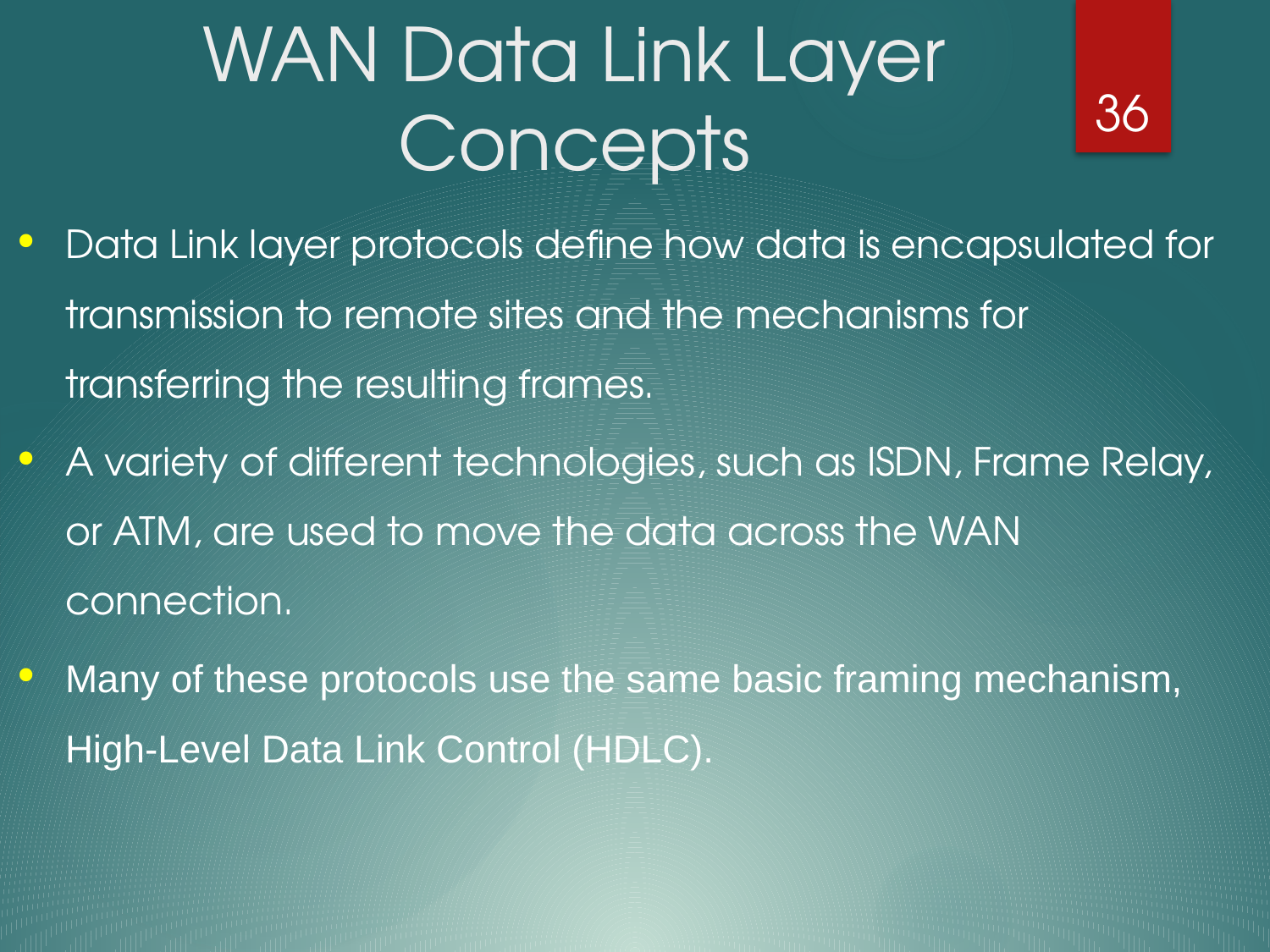

# WAN Data Link Layer Concepts
36
Data Link layer protocols define how data is encapsulated for transmission to remote sites and the mechanisms for transferring the resulting frames.
A variety of different technologies, such as ISDN, Frame Relay, or ATM, are used to move the data across the WAN connection.
Many of these protocols use the same basic framing mechanism, High-Level Data Link Control (HDLC).